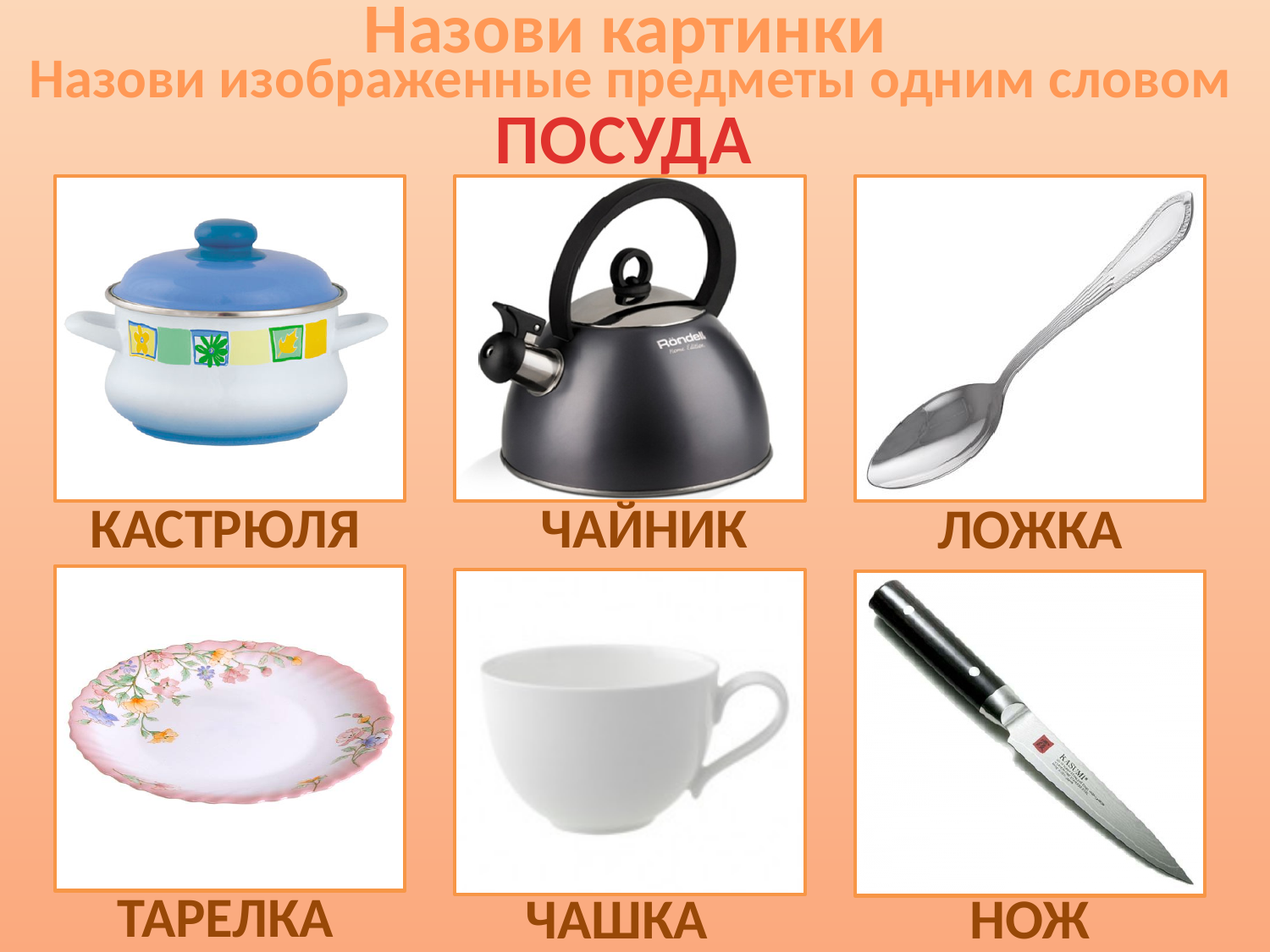

Назови картинки
Назови изображенные предметы одним словом
ПОСУДА

КАСТРЮЛЯ
ЧАЙНИК
ЛОЖКА

ТАРЕЛКА
ЧАШКА
НОЖ